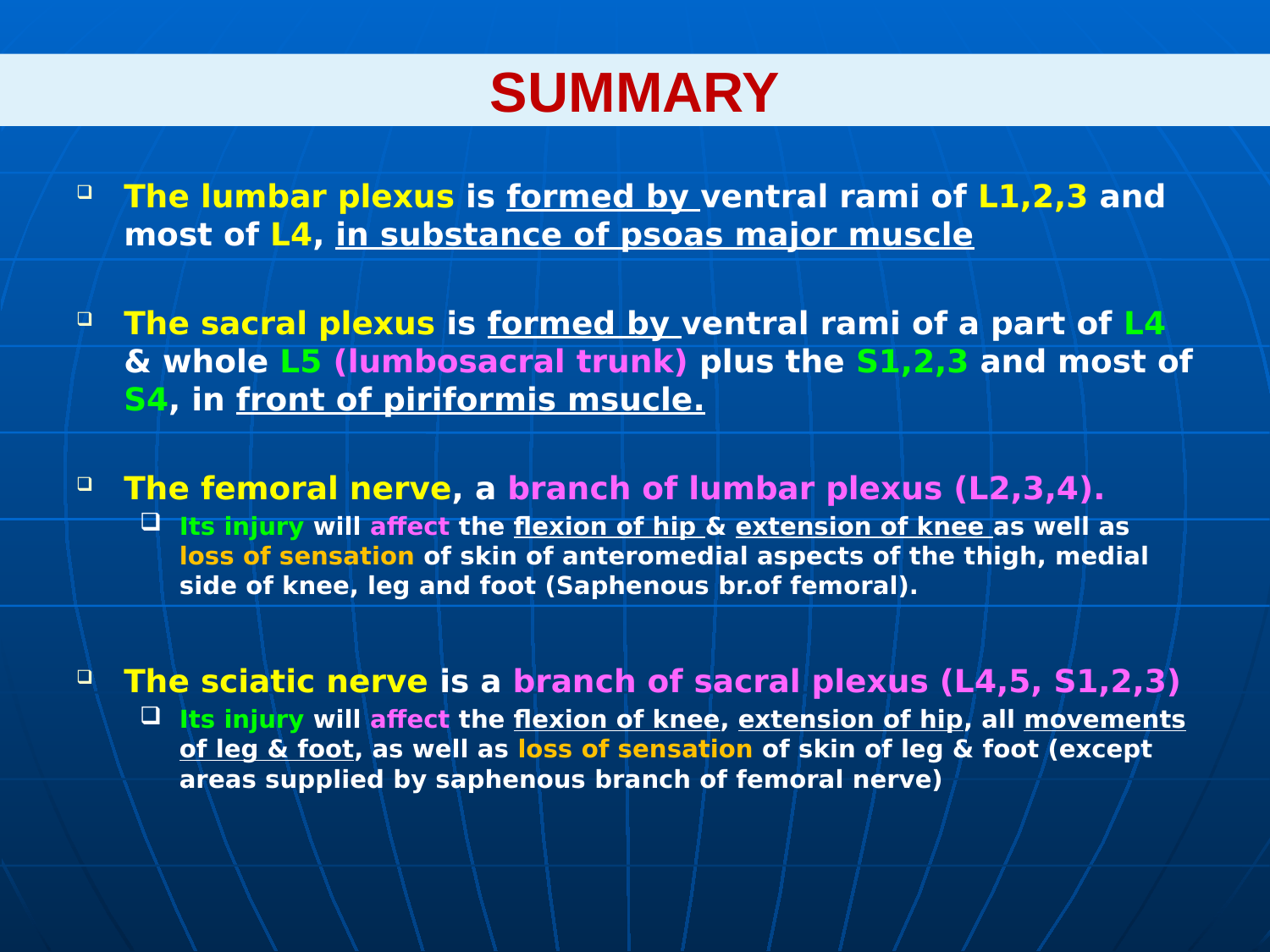

# SUMMARY
The lumbar plexus is formed by ventral rami of L1,2,3 and most of L4, in substance of psoas major muscle

The sacral plexus is formed by ventral rami of a part of L4 & whole L5 (lumbosacral trunk) plus the S1,2,3 and most of S4, in front of piriformis msucle.

The femoral nerve, a branch of lumbar plexus (L2,3,4).
Its injury will affect the flexion of hip & extension of knee as well as loss of sensation of skin of anteromedial aspects of the thigh, medial side of knee, leg and foot (Saphenous br.of femoral).

The sciatic nerve is a branch of sacral plexus (L4,5, S1,2,3)
Its injury will affect the flexion of knee, extension of hip, all movements of leg & foot, as well as loss of sensation of skin of leg & foot (except areas supplied by saphenous branch of femoral nerve)